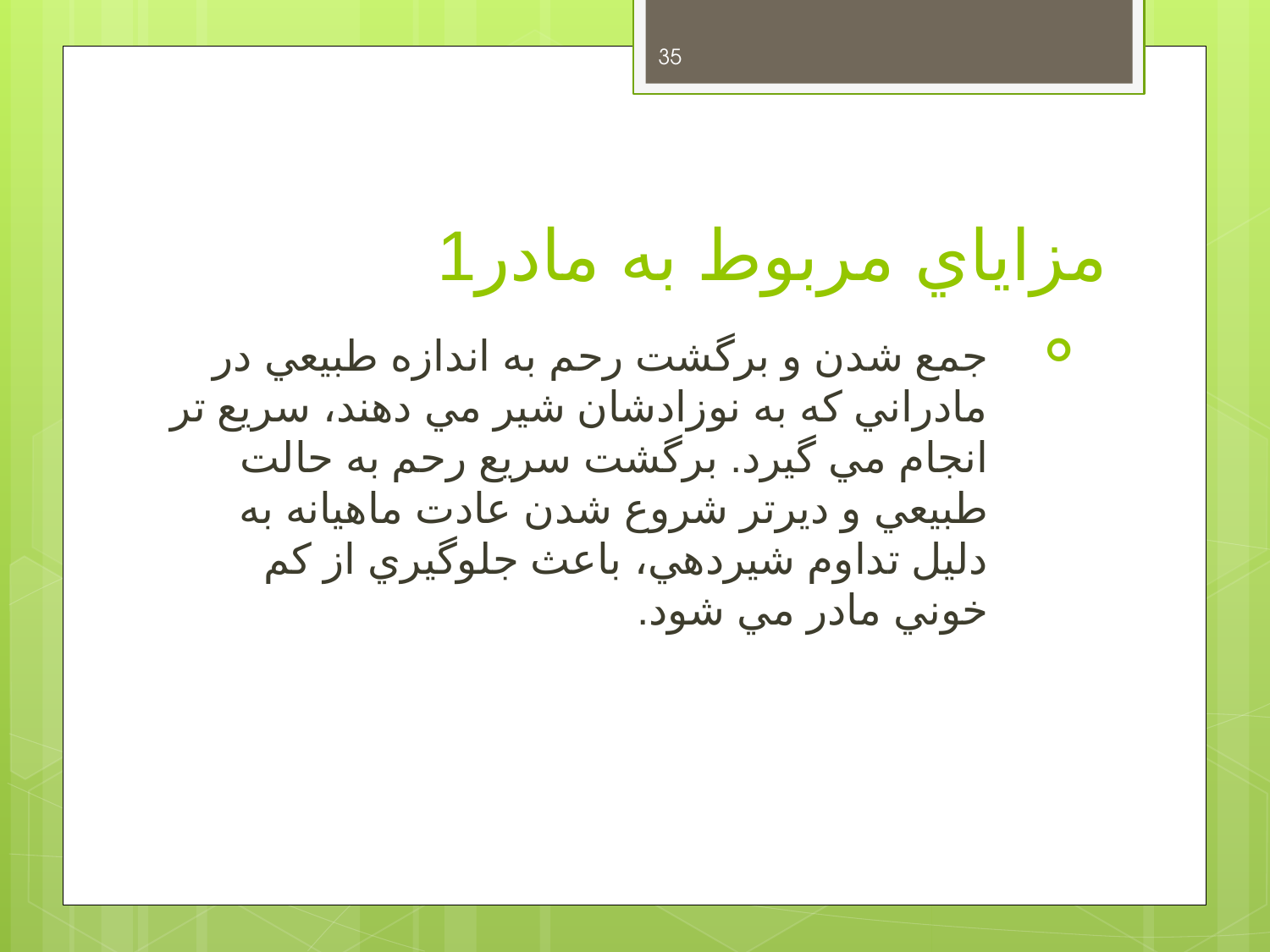

35
# مزاياي مربوط به مادر1
جمع شدن و برگشت رحم به اندازه طبيعي در مادراني كه به نوزادشان شير مي دهند، سريع تر انجام مي گيرد. برگشت سريع رحم به حالت طبيعي و ديرتر شروع شدن عادت ماهيانه به دليل تداوم شيردهي، باعث جلوگيري از كم خوني مادر مي شود.